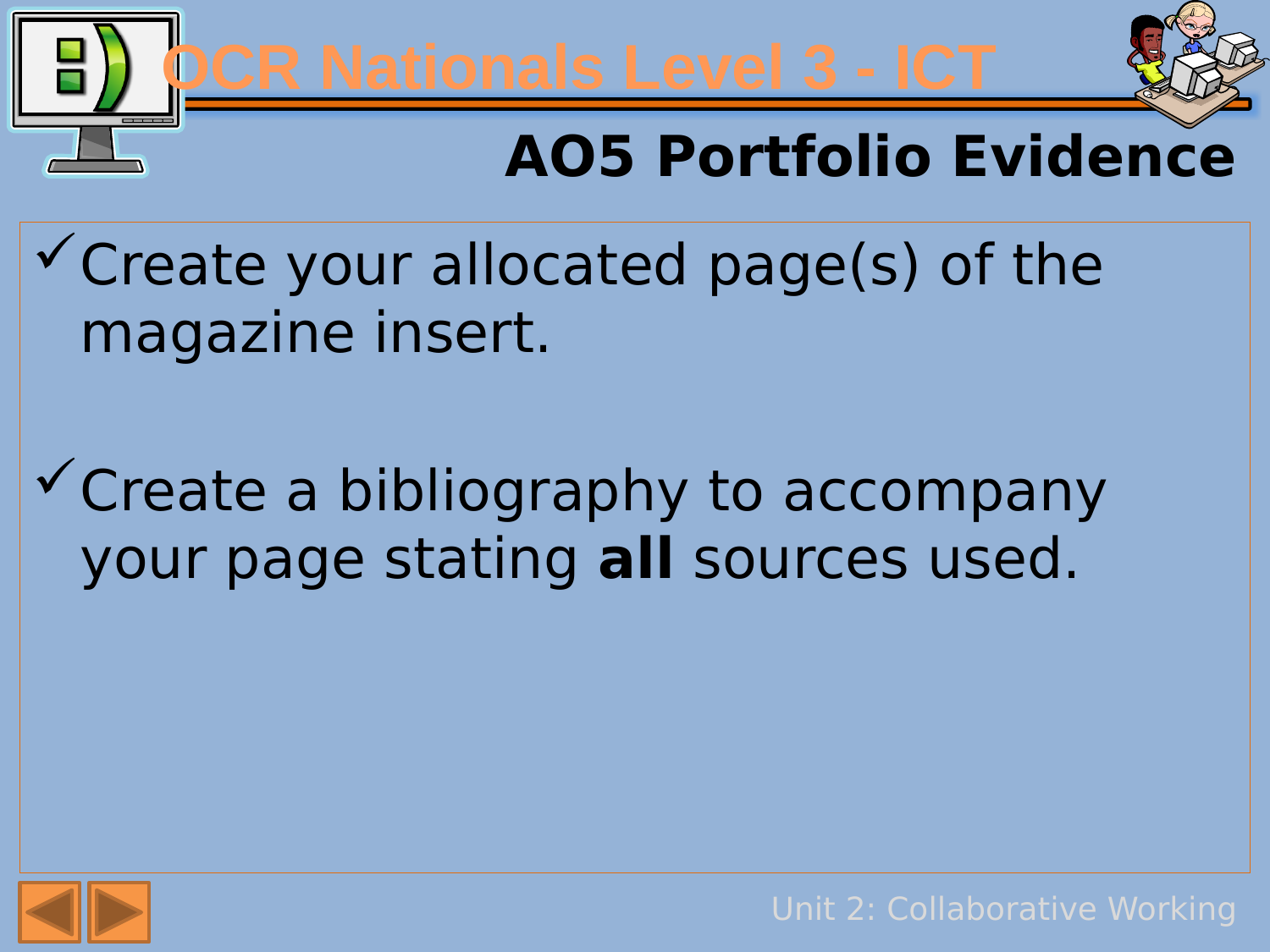

# AO5 Portfolio Evidence
Create your allocated page(s) of the magazine insert.

Create a bibliography to accompany your page stating all sources used.